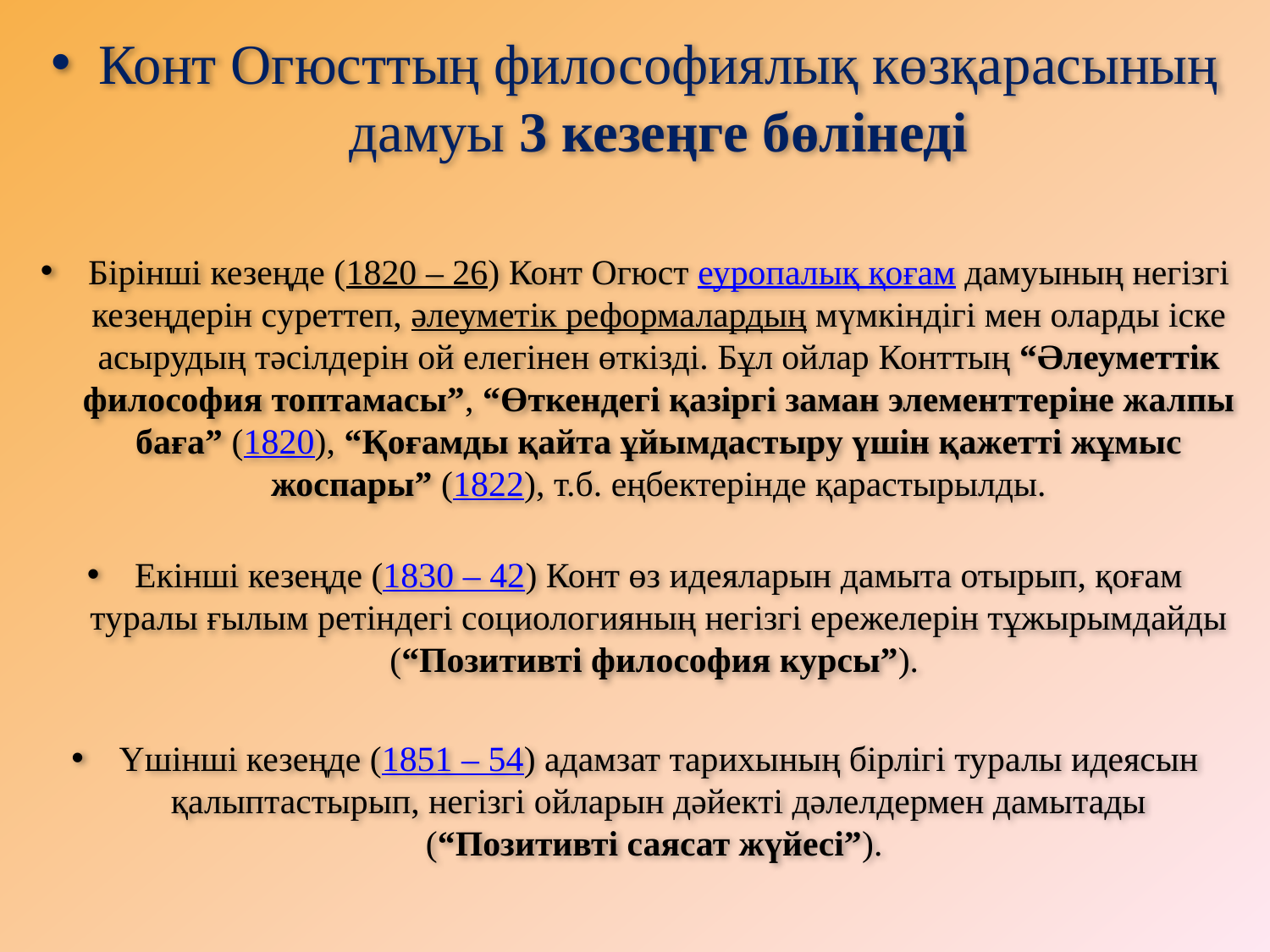

Конт Огюсттың философиялық көзқарасының дамуы 3 кезеңге бөлінеді

Бірінші кезеңде (1820 – 26) Конт Огюст еуропалық қоғам дамуының негізгі кезеңдерін суреттеп, әлеуметік реформалардың мүмкіндігі мен оларды іске асырудың тәсілдерін ой елегінен өткізді. Бұл ойлар Конттың “Әлеуметтік философия топтамасы”, “Өткендегі қазіргі заман элементтеріне жалпы баға” (1820), “Қоғамды қайта ұйымдастыру үшін қажетті жұмыс жоспары” (1822), т.б. еңбектерінде қарастырылды.

Екінші кезеңде (1830 – 42) Конт өз идеяларын дамыта отырып, қоғам туралы ғылым ретіндегі социологияның негізгі ережелерін тұжырымдайды (“Позитивті философия курсы”).

Үшінші кезеңде (1851 – 54) адамзат тарихының бірлігі туралы идеясын қалыптастырып, негізгі ойларын дәйекті дәлелдермен дамытады (“Позитивті саясат жүйесі”).